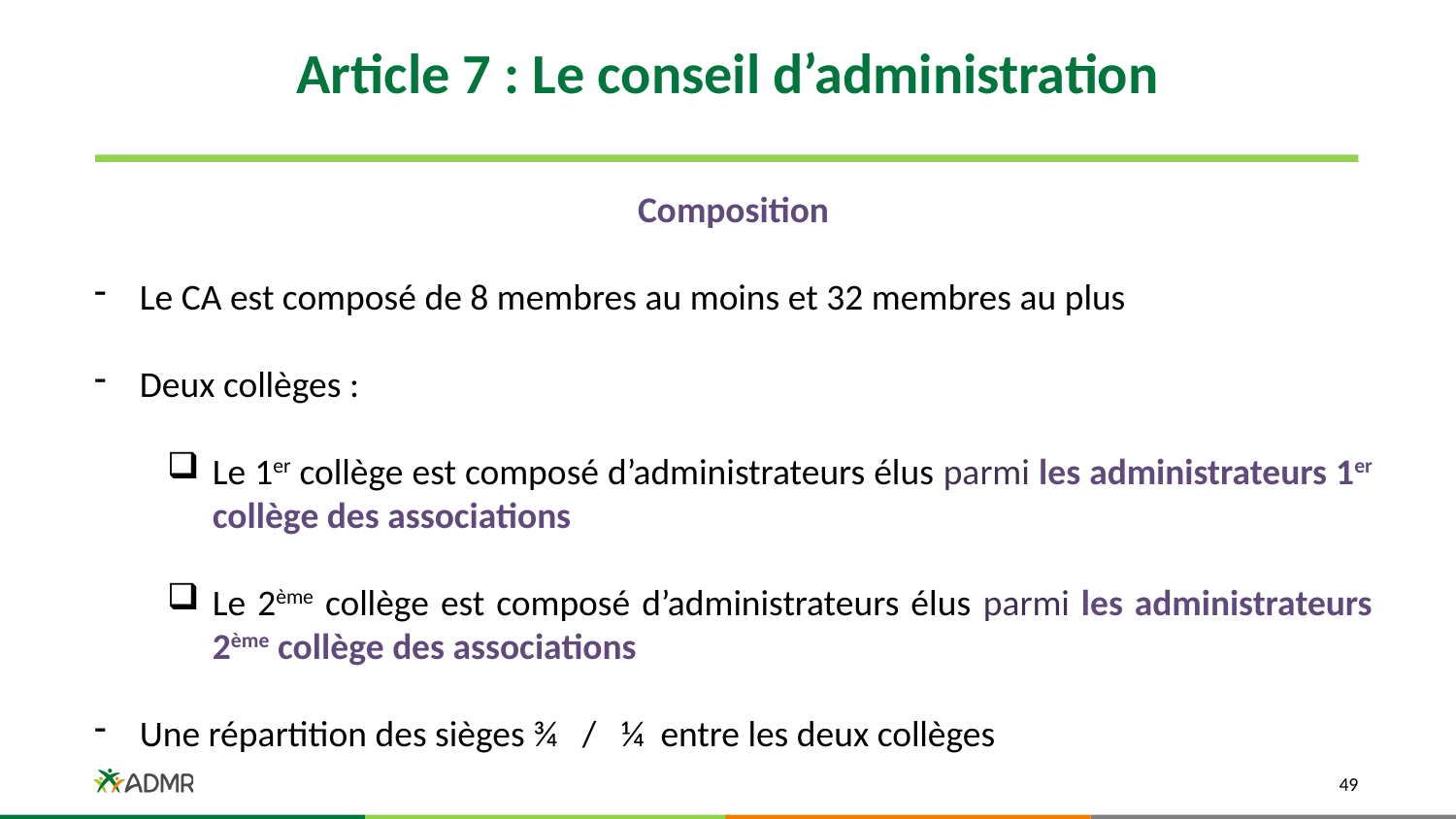

# Article 7 : Le conseil d’administration
Composition

Le CA est composé de 8 membres au moins et 32 membres au plus

Deux collèges :

Le 1er collège est composé d’administrateurs élus parmi les administrateurs 1er collège des associations

Le 2ème collège est composé d’administrateurs élus parmi les administrateurs 2ème collège des associations

Une répartition des sièges ¾   /   ¼  entre les deux collèges